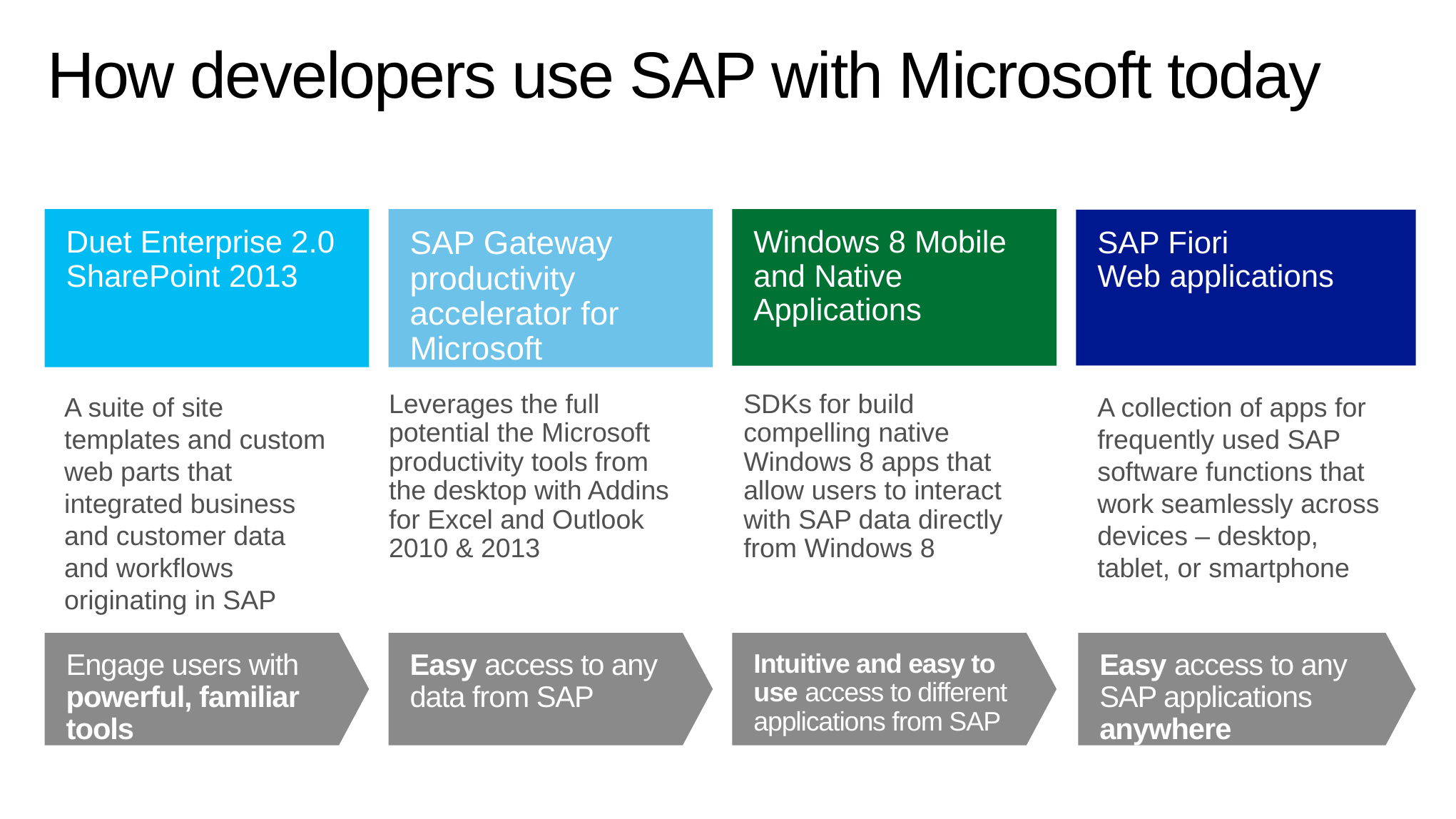

# How developers use SAP with Microsoft today
Duet Enterprise 2.0
SharePoint 2013
Windows 8 Mobile and Native Applications
SAP Gateway productivity accelerator for Microsoft

SAP Fiori
Web applications
A suite of site templates and custom web parts that integrated business and customer data and workflows originating in SAP
Leverages the full potential the Microsoft productivity tools from the desktop with Addins for Excel and Outlook 2010 & 2013
SDKs for build compelling native Windows 8 apps that allow users to interact with SAP data directly from Windows 8
A collection of apps for
frequently used SAP software functions that work seamlessly across devices – desktop,
tablet, or smartphone
Engage users with powerful, familiar tools
Easy access to any data from SAP
Intuitive and easy to use access to different applications from SAP

Easy access to any SAP applications anywhere